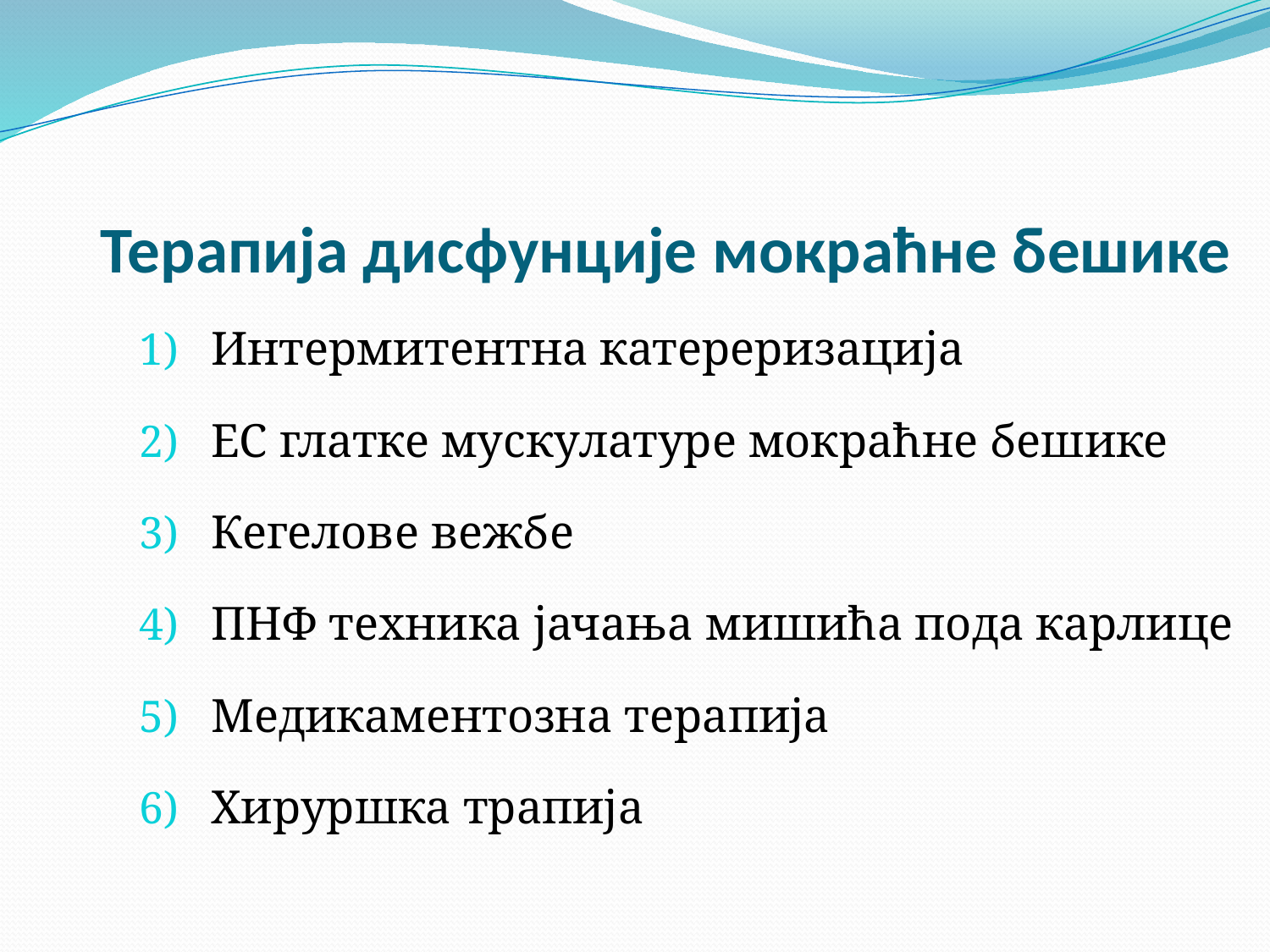

# Терапија дисфунције мокраћне бешике
Интермитентна катереризација
ЕС глатке мускулатуре мокраћне бешике
Кегелове вежбе
ПНФ техника јачања мишића пода карлице
Медикаментозна терапија
Хируршка трапија